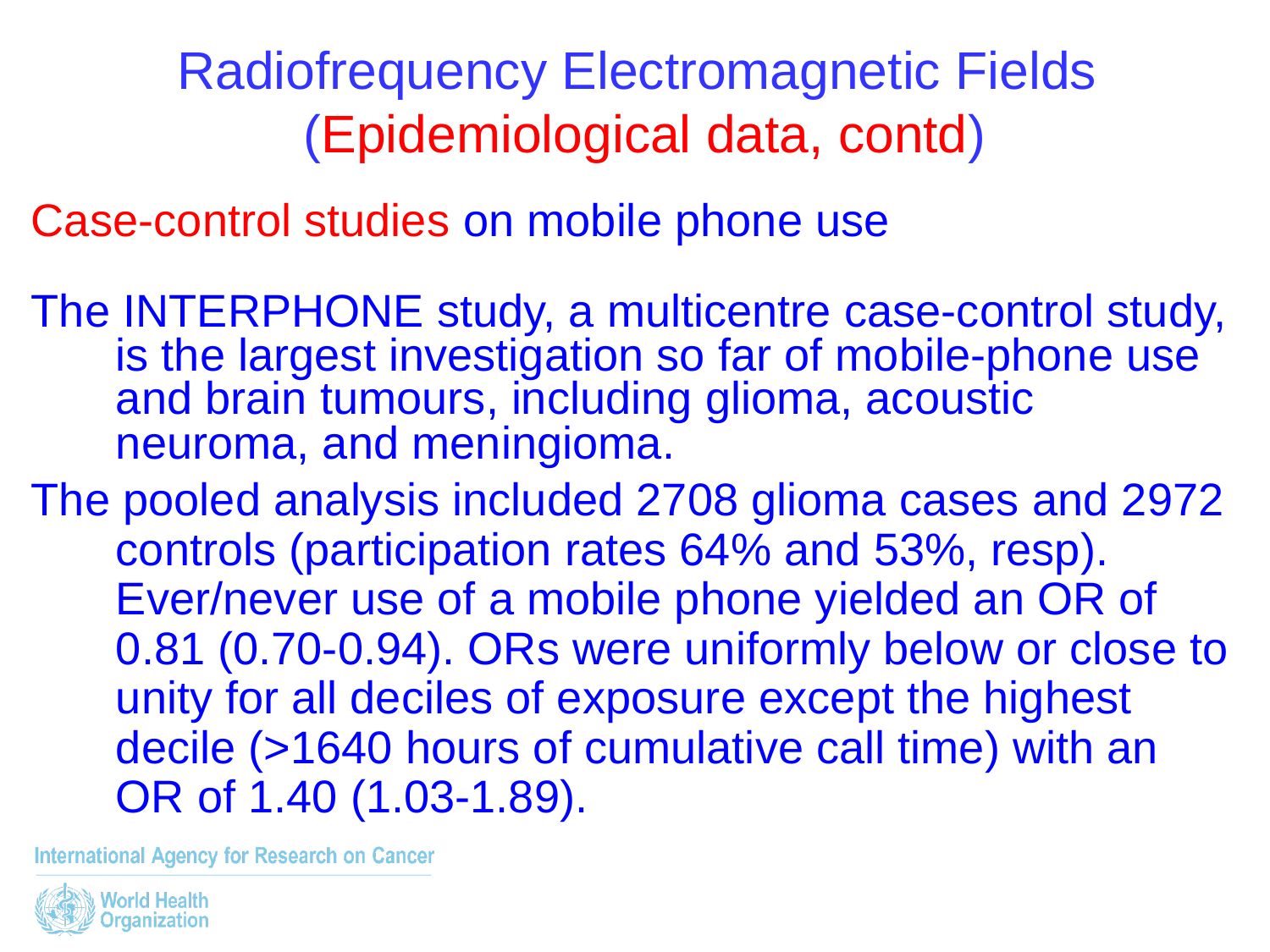

Radiofrequency Electromagnetic Fields
 (Epidemiological data, contd)
Case-control studies on mobile phone use

The INTERPHONE study, a multicentre case-control study, is the largest investigation so far of mobile-phone use and brain tumours, including glioma, acoustic neuroma, and meningioma.
The pooled analysis included 2708 glioma cases and 2972 controls (participation rates 64% and 53%, resp). Ever/never use of a mobile phone yielded an OR of 0.81 (0.70-0.94). ORs were uniformly below or close to unity for all deciles of exposure except the highest decile (>1640 hours of cumulative call time) with an OR of 1.40 (1.03-1.89).